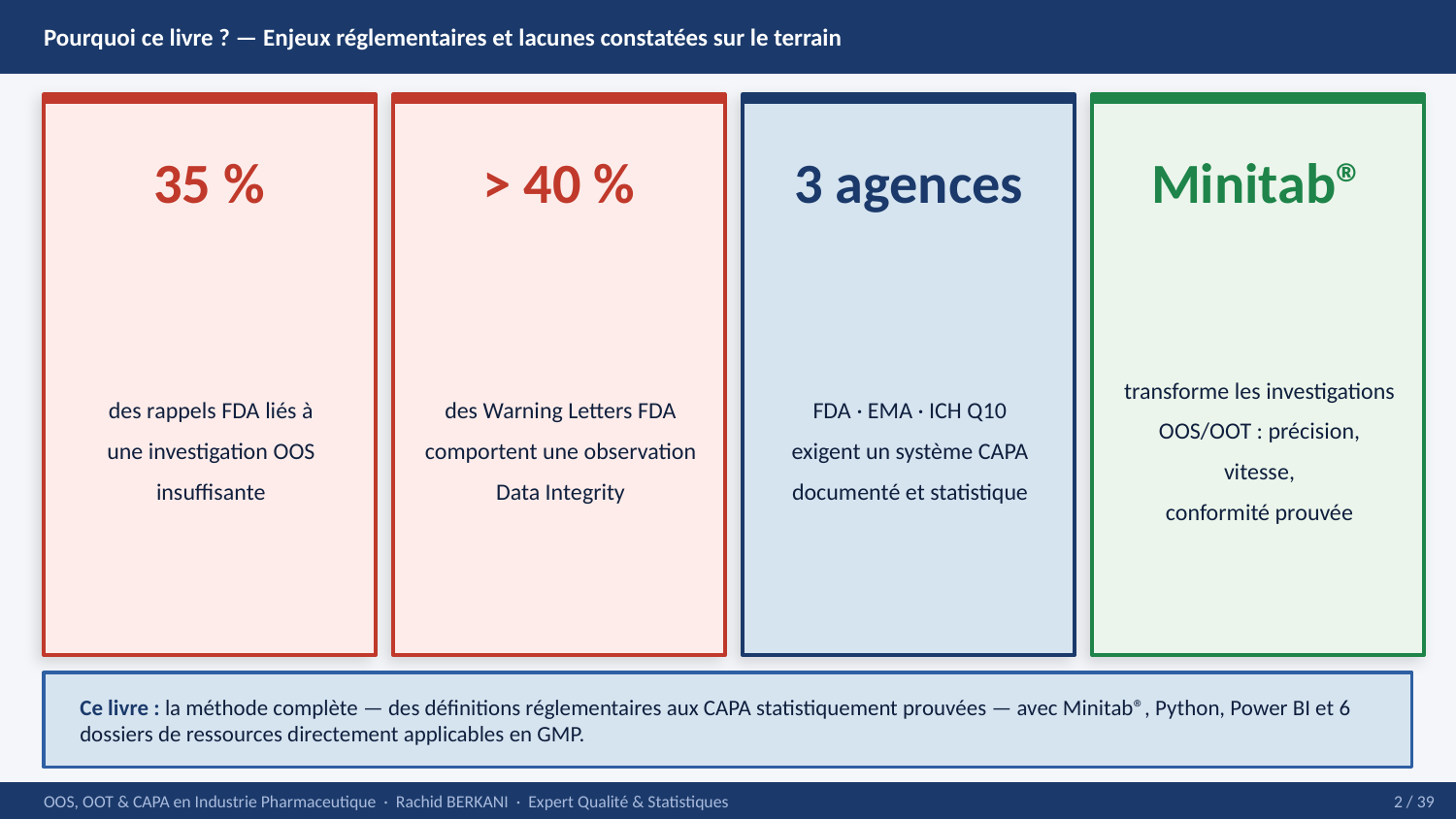

Pourquoi ce livre ? — Enjeux réglementaires et lacunes constatées sur le terrain

35 %
> 40 %
3 agences
Minitab®
des rappels FDA liés à
une investigation OOS
insuffisante
des Warning Letters FDA
comportent une observation
Data Integrity
FDA · EMA · ICH Q10
exigent un système CAPA
documenté et statistique
transforme les investigations
OOS/OOT : précision, vitesse,
conformité prouvée

Ce livre : la méthode complète — des définitions réglementaires aux CAPA statistiquement prouvées — avec Minitab®, Python, Power BI et 6 dossiers de ressources directement applicables en GMP.

OOS, OOT & CAPA en Industrie Pharmaceutique  ·  Rachid BERKANI  ·  Expert Qualité & Statistiques
2 / 39